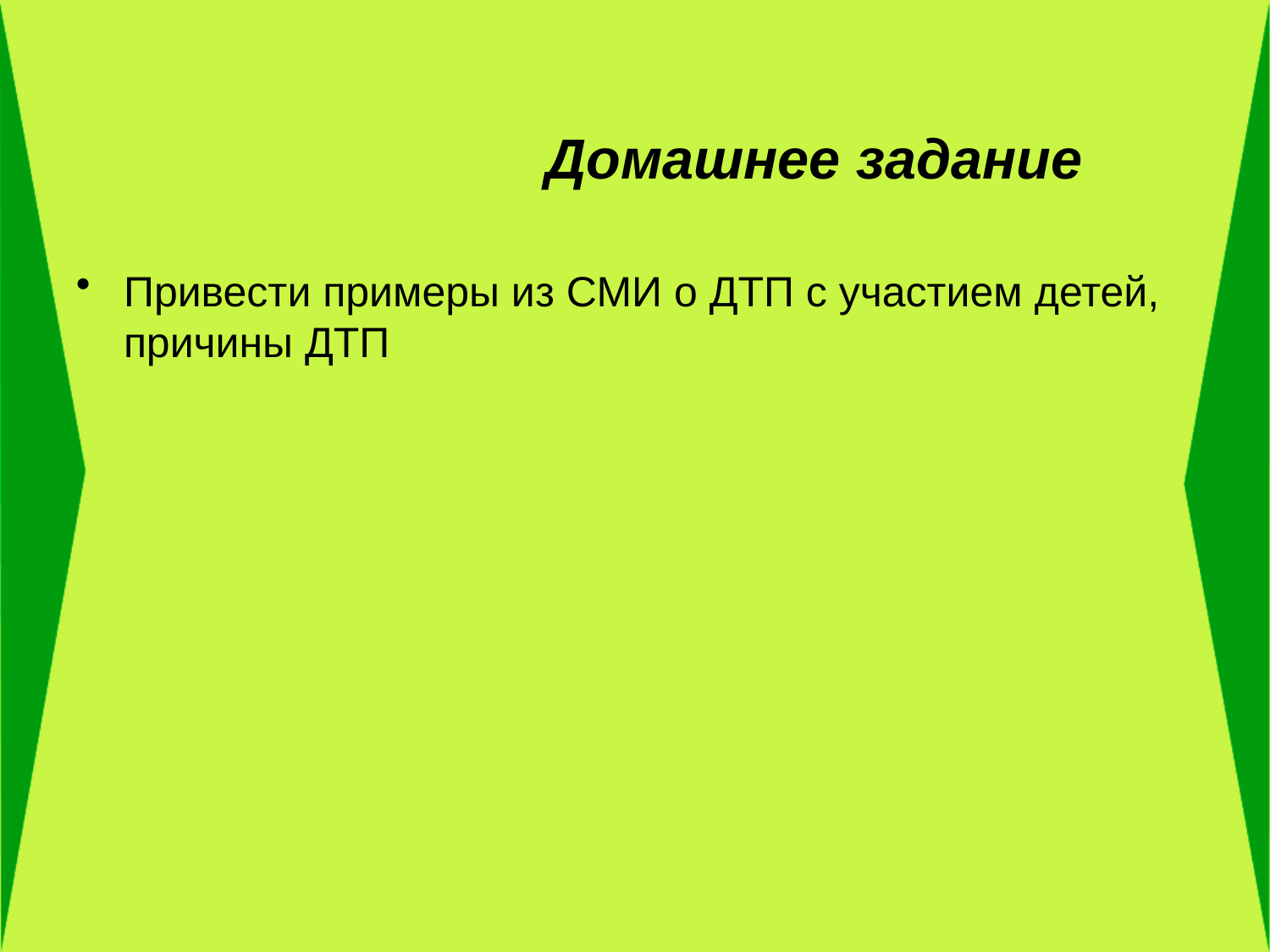

# Домашнее задание
Привести примеры из СМИ о ДТП с участием детей, причины ДТП